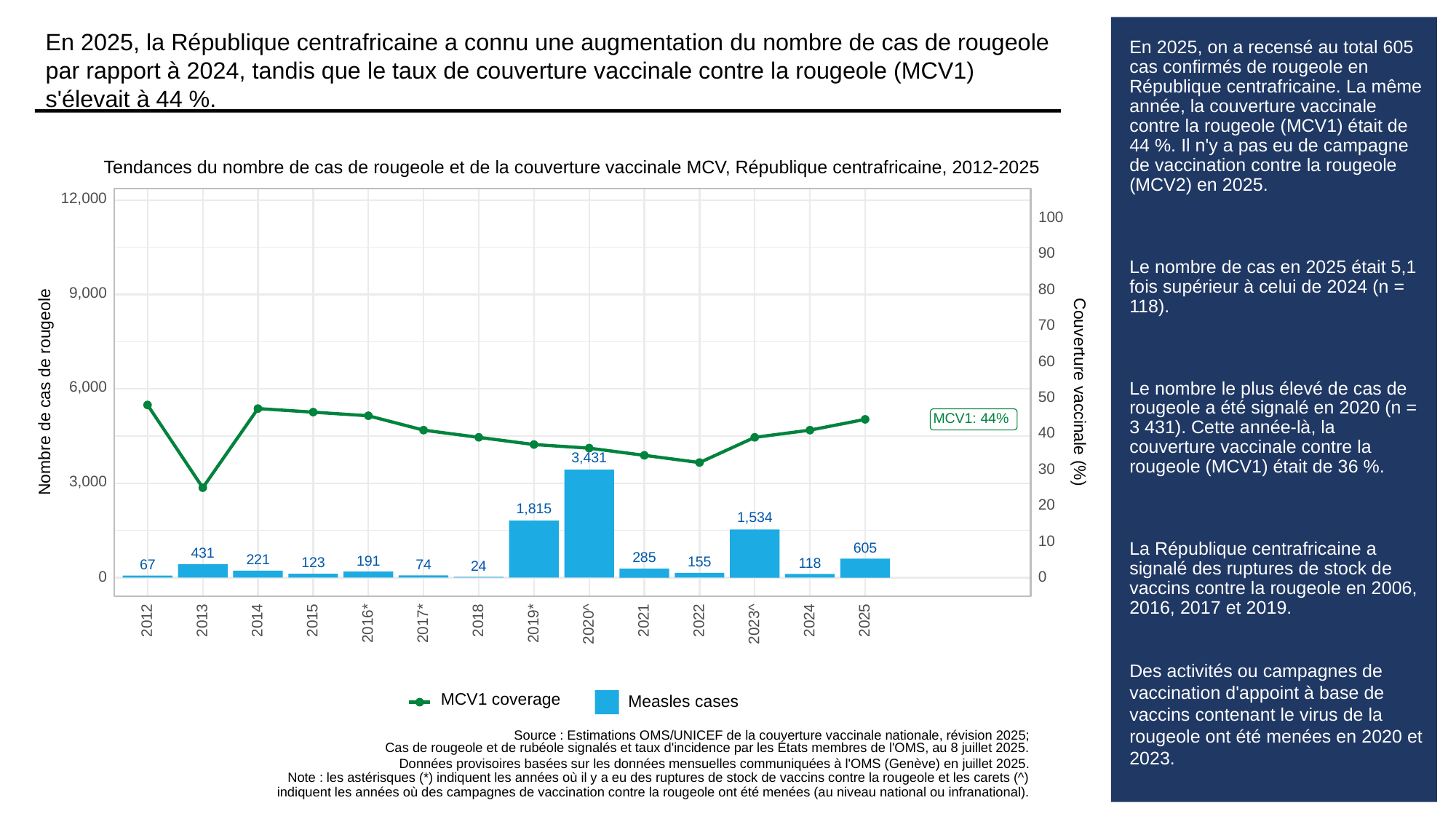

En 2025, la République centrafricaine a connu une augmentation du nombre de cas de rougeole par rapport à 2024, tandis que le taux de couverture vaccinale contre la rougeole (MCV1) s'élevait à 44 %.
# En 2025, on a recensé au total 605 cas confirmés de rougeole en République centrafricaine. La même année, la couverture vaccinale contre la rougeole (MCV1) était de 44 %. Il n'y a pas eu de campagne de vaccination contre la rougeole (MCV2) en 2025.

Le nombre de cas en 2025 était 5,1 fois supérieur à celui de 2024 (n = 118).

Le nombre le plus élevé de cas de rougeole a été signalé en 2020 (n = 3 431). Cette année-là, la couverture vaccinale contre la rougeole (MCV1) était de 36 %.

La République centrafricaine a signalé des ruptures de stock de vaccins contre la rougeole en 2006, 2016, 2017 et 2019.

Des activités ou campagnes de vaccination d'appoint à base de vaccins contenant le virus de la rougeole ont été menées en 2020 et 2023.

Tendances du nombre de cas de rougeole et de la couverture vaccinale MCV, République centrafricaine, 2012-2025

12,000

100

90
80
9,000

70

60
6,000
Couverture vaccinale (%)
Nombre de cas de rougeole

50

MCV1: 44%

40

3,431

30

3,000

20
1,815
1,534

10
605
431
285
221
191
155
123
118

74
67
24

0
0

2013
2012
2014
2015
2018
2021
2022
2024
2025
2016*
2017*
2019*
2023^
2020^

MCV1 coverage
Measles cases

Source : Estimations OMS/UNICEF de la couverture vaccinale nationale, révision 2025;
Cas de rougeole et de rubéole signalés et taux d'incidence par les États membres de l'OMS, au 8 juillet 2025.
Données provisoires basées sur les données mensuelles communiquées à l'OMS (Genève) en juillet 2025.
Note : les astérisques (*) indiquent les années où il y a eu des ruptures de stock de vaccins contre la rougeole et les carets (^)
indiquent les années où des campagnes de vaccination contre la rougeole ont été menées (au niveau national ou infranational).